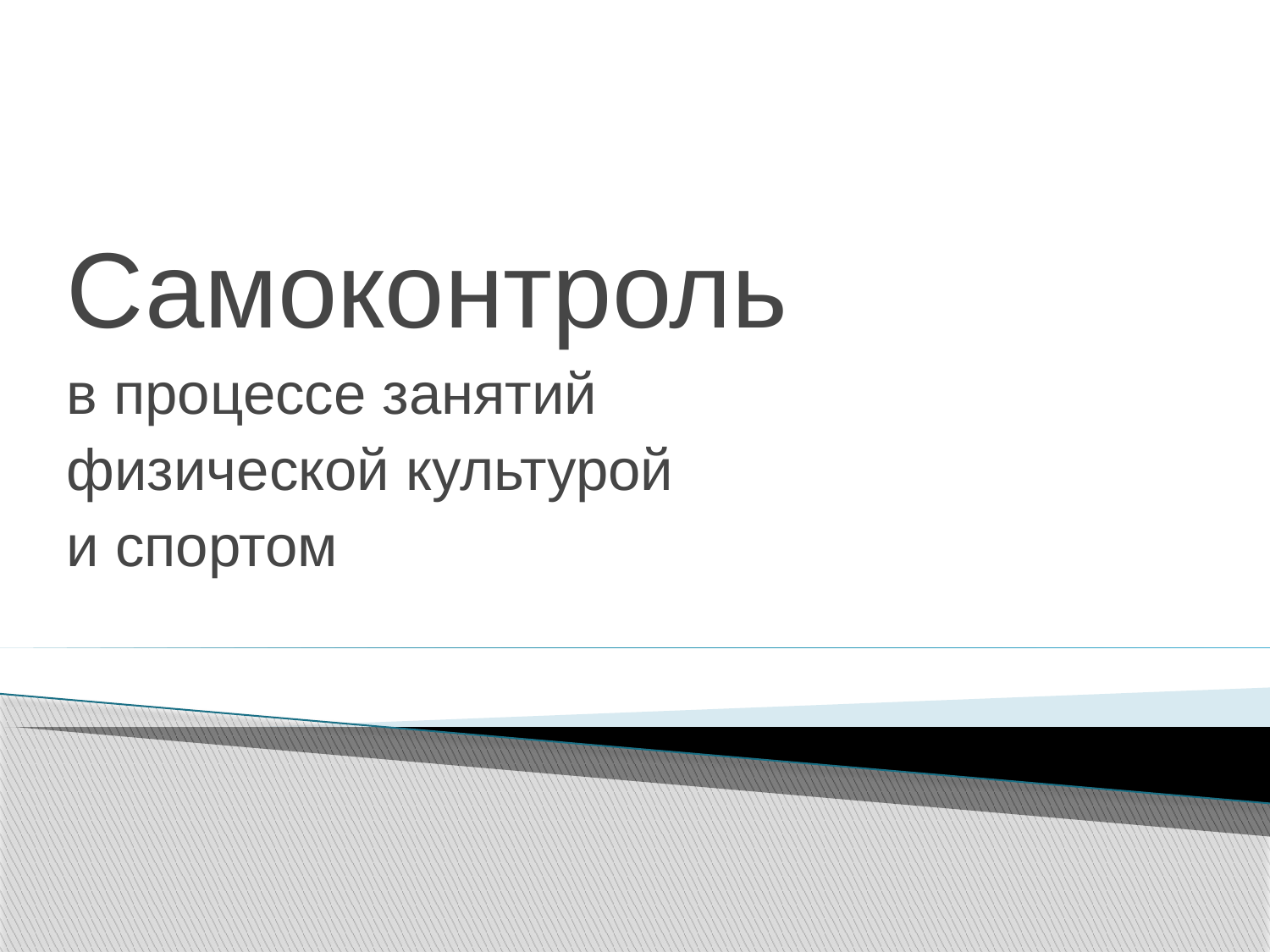

Самоконтроль
в процессе занятий
физической культурой
и спортом